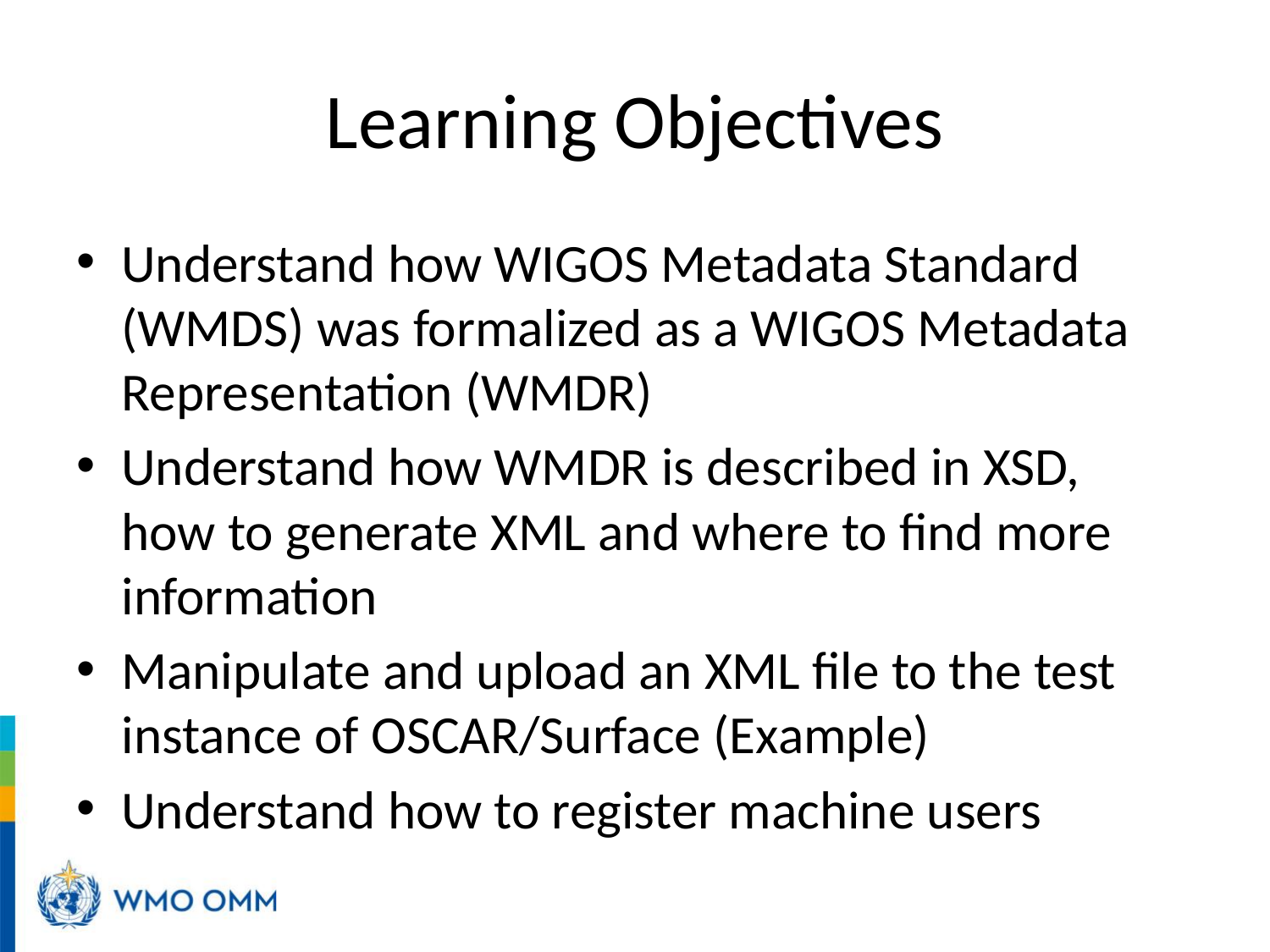

# Learning Objectives
Understand how WIGOS Metadata Standard (WMDS) was formalized as a WIGOS Metadata Representation (WMDR)
Understand how WMDR is described in XSD,  how to generate XML and where to find more information
Manipulate and upload an XML file to the test instance of OSCAR/Surface (Example)
Understand how to register machine users